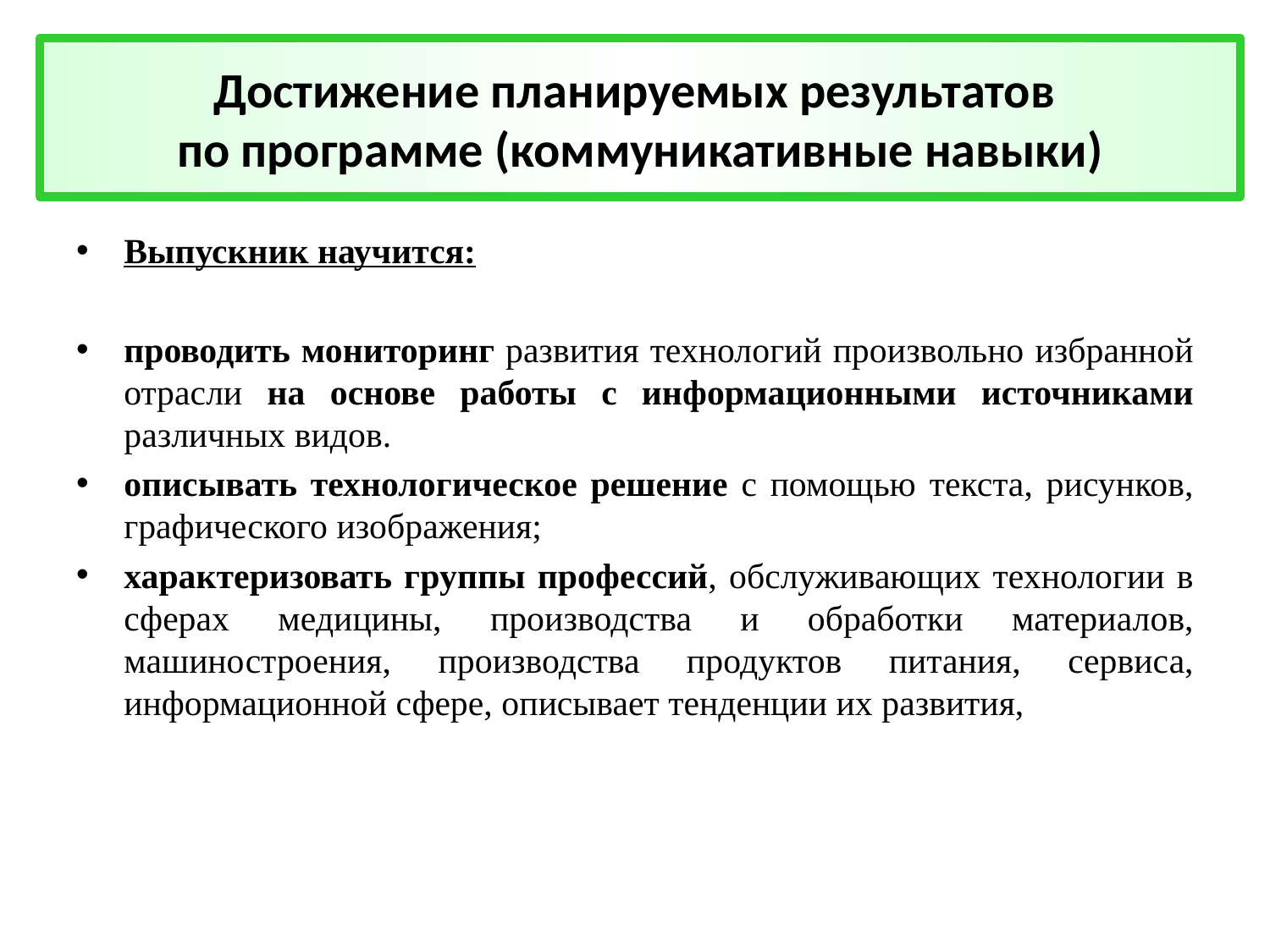

# Достижение планируемых результатов по программе (коммуникативные навыки)
Выпускник научится:

проводить мониторинг развития технологий произвольно избранной отрасли на основе работы с информационными источниками различных видов.
описывать технологическое решение с помощью текста, рисунков, графического изображения;
характеризовать группы профессий, обслуживающих технологии в сферах медицины, производства и обработки материалов, машиностроения, производства продуктов питания, сервиса, информационной сфере, описывает тенденции их развития,